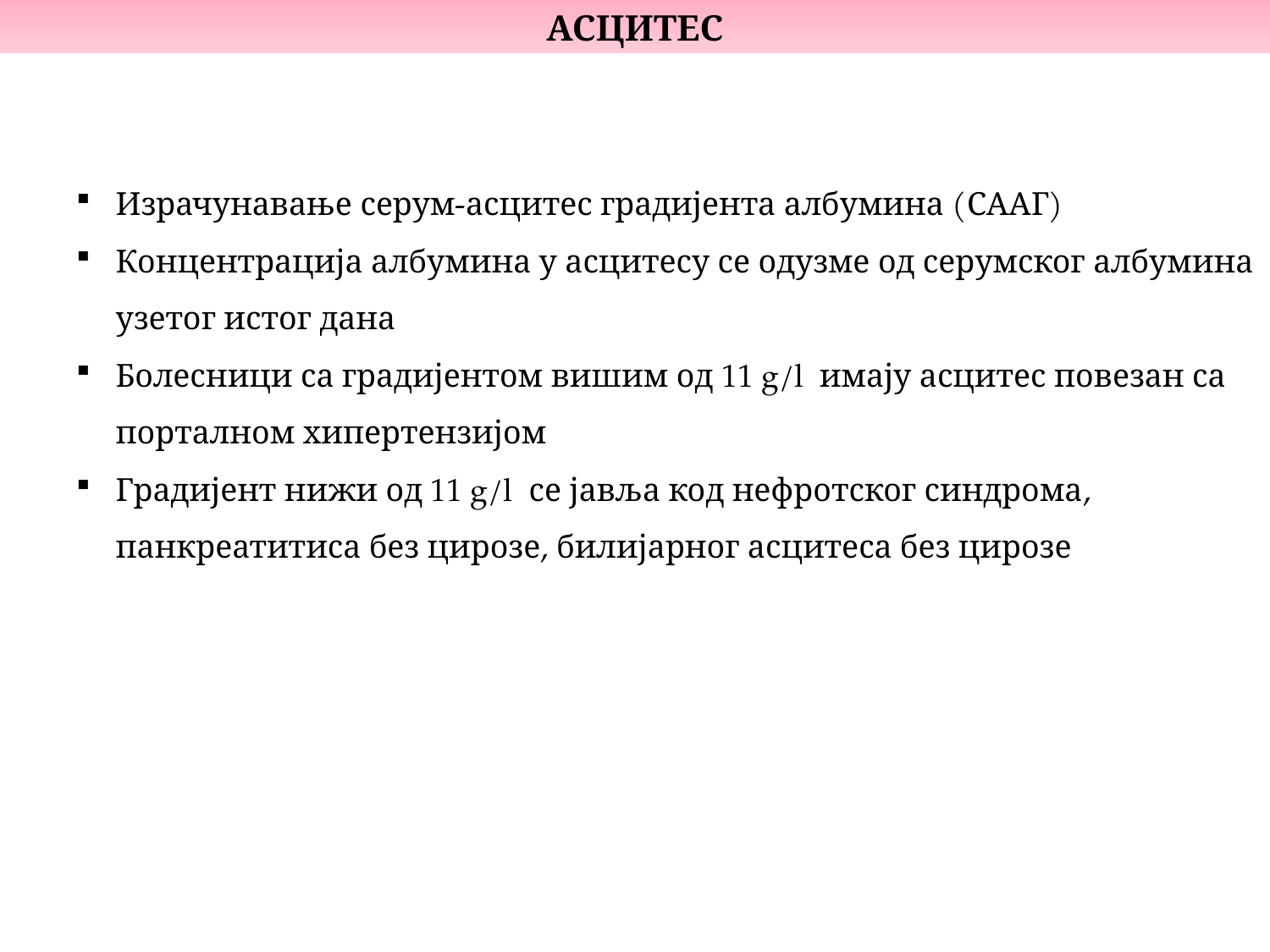

АСЦИТЕС
Израчунавање серум-асцитес градијента албумина (СААГ)
Концентрација албумина у асцитесу се одузме од серумског албумина узетог истог дана
Болесници са градијентом вишим од 11 g/l  имају асцитес повезан са порталном хипертензијом
Градијент нижи од 11 g/l  се јавља код нефротског синдрома, панкреатитиса без цирозе, билијарног асцитеса без цирозе